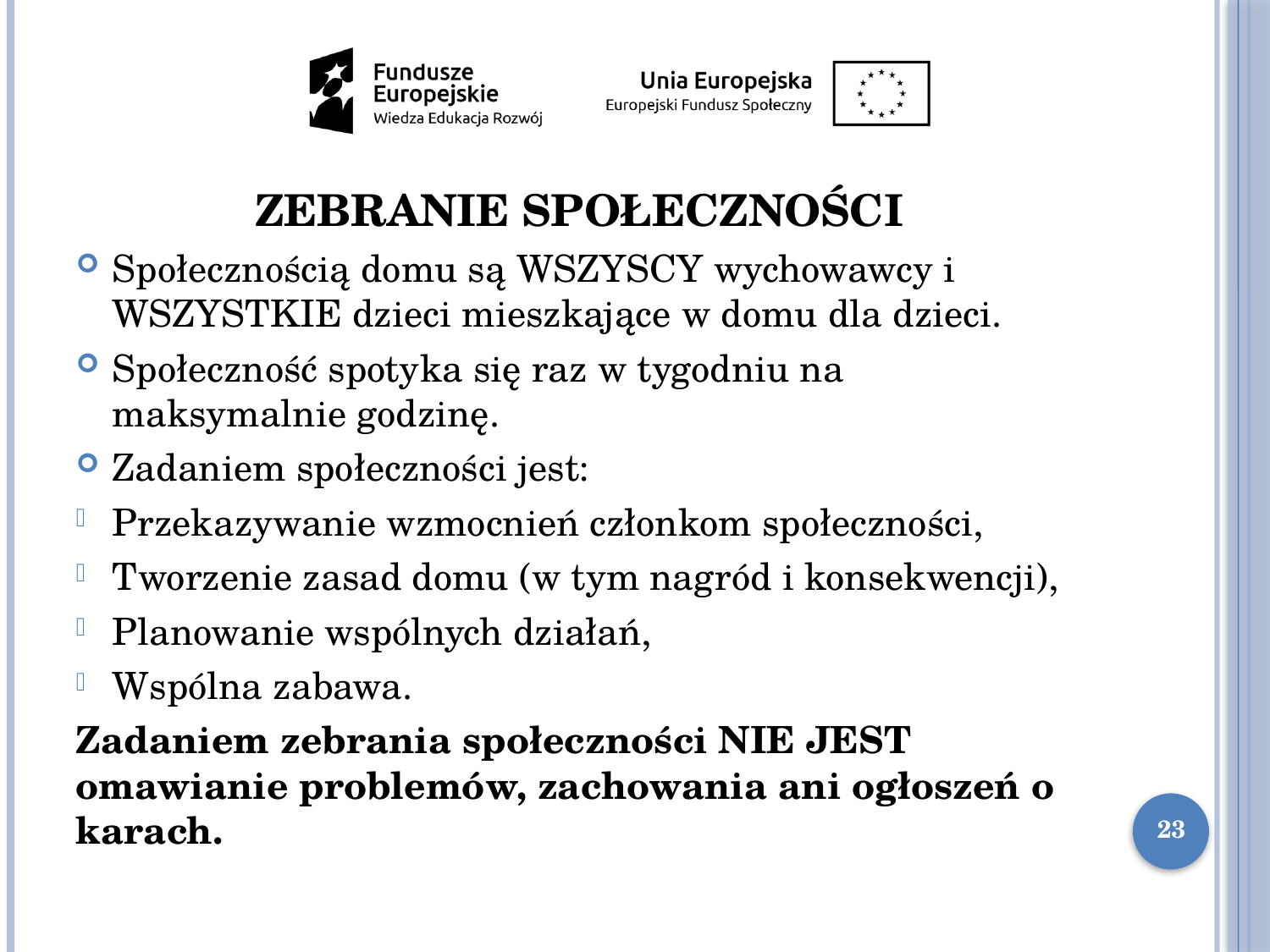

ZEBRANIE SPOŁECZNOŚCI
Społecznością domu są WSZYSCY wychowawcy i WSZYSTKIE dzieci mieszkające w domu dla dzieci.
Społeczność spotyka się raz w tygodniu na maksymalnie godzinę.
Zadaniem społeczności jest:
Przekazywanie wzmocnień członkom społeczności,
Tworzenie zasad domu (w tym nagród i konsekwencji),
Planowanie wspólnych działań,
Wspólna zabawa.
Zadaniem zebrania społeczności NIE JEST omawianie problemów, zachowania ani ogłoszeń o karach.

23